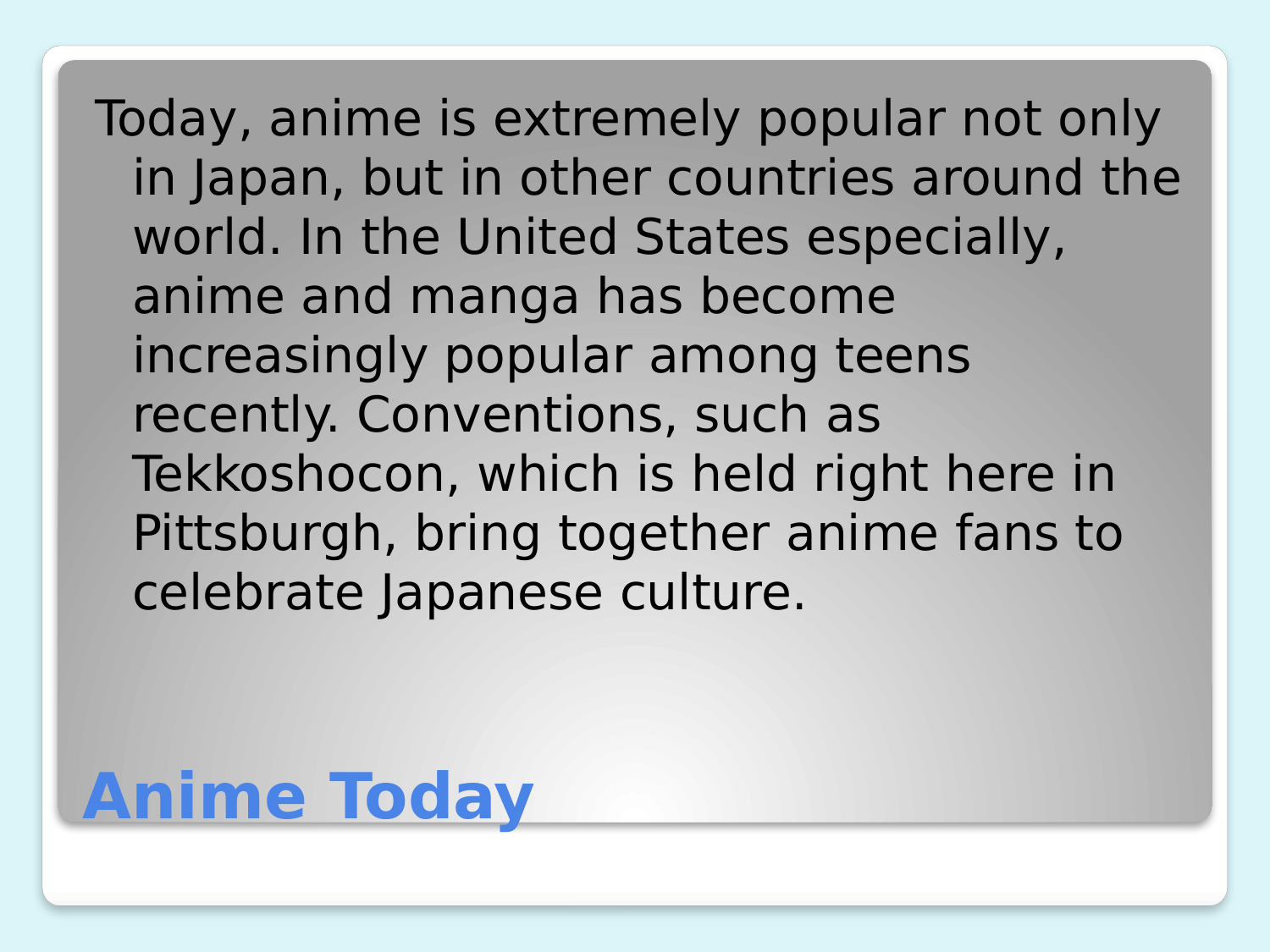

Today, anime is extremely popular not only in Japan, but in other countries around the world. In the United States especially, anime and manga has become increasingly popular among teens recently. Conventions, such as Tekkoshocon, which is held right here in Pittsburgh, bring together anime fans to celebrate Japanese culture.
# Anime Today